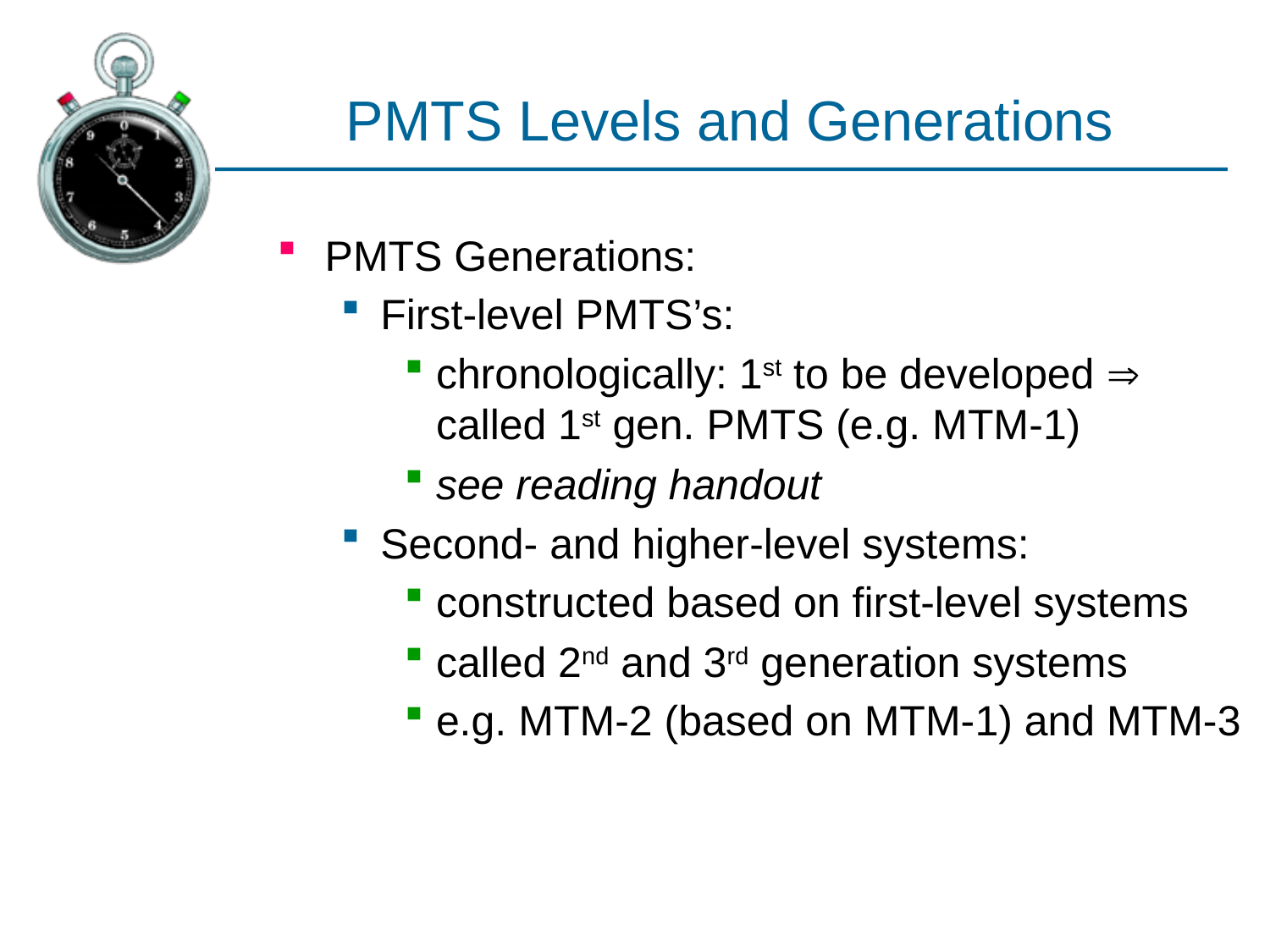

# PMTS Levels and Generations
PMTS Generations:
First-level PMTS’s:
chronologically: 1st to be developed ⇒ called 1st gen. PMTS (e.g. MTM-1)
see reading handout
Second- and higher-level systems:
constructed based on first-level systems
called 2nd and 3rd generation systems
e.g. MTM-2 (based on MTM-1) and MTM-3